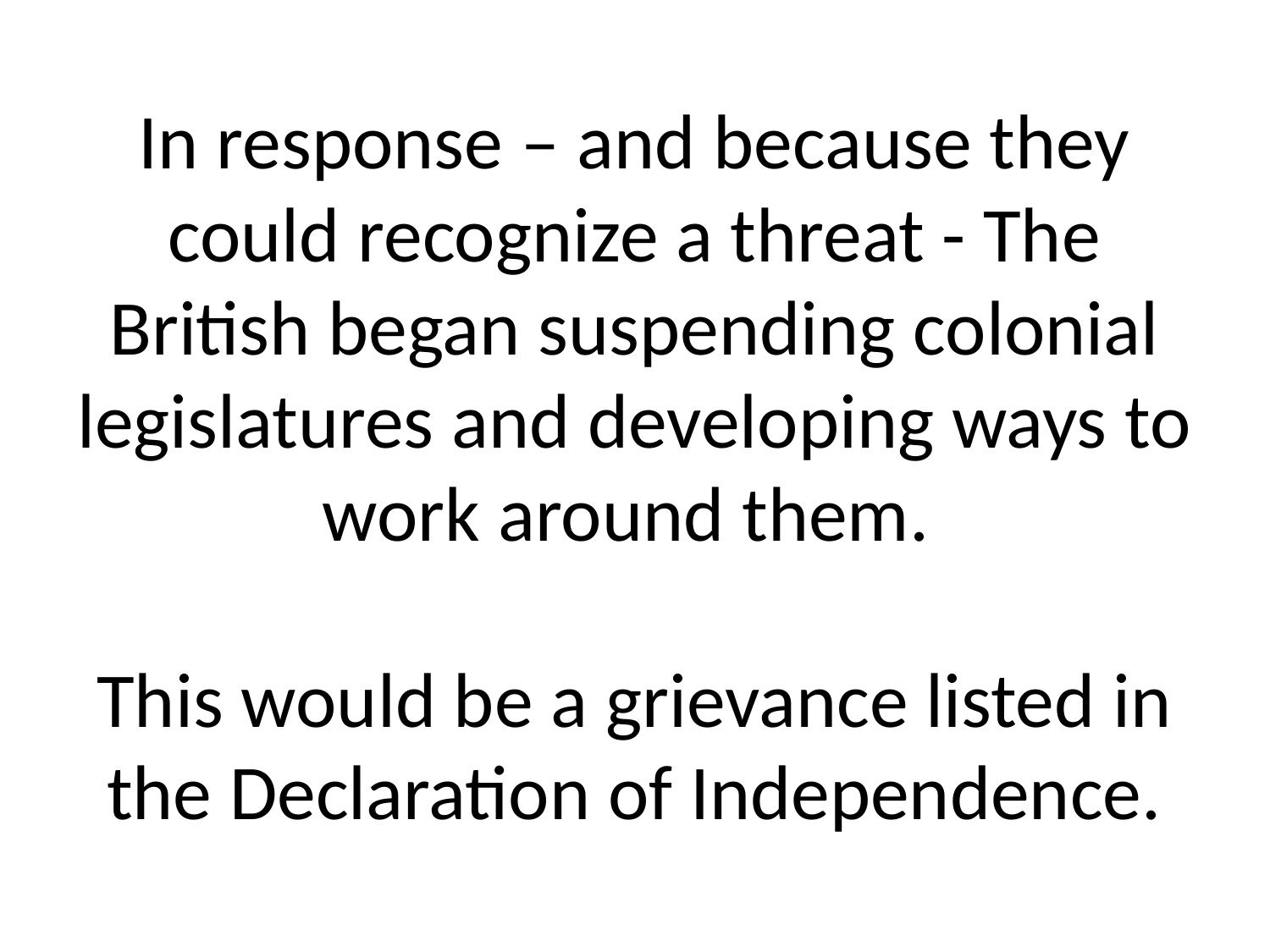

# In response – and because they could recognize a threat - The British began suspending colonial legislatures and developing ways to work around them. This would be a grievance listed in the Declaration of Independence.